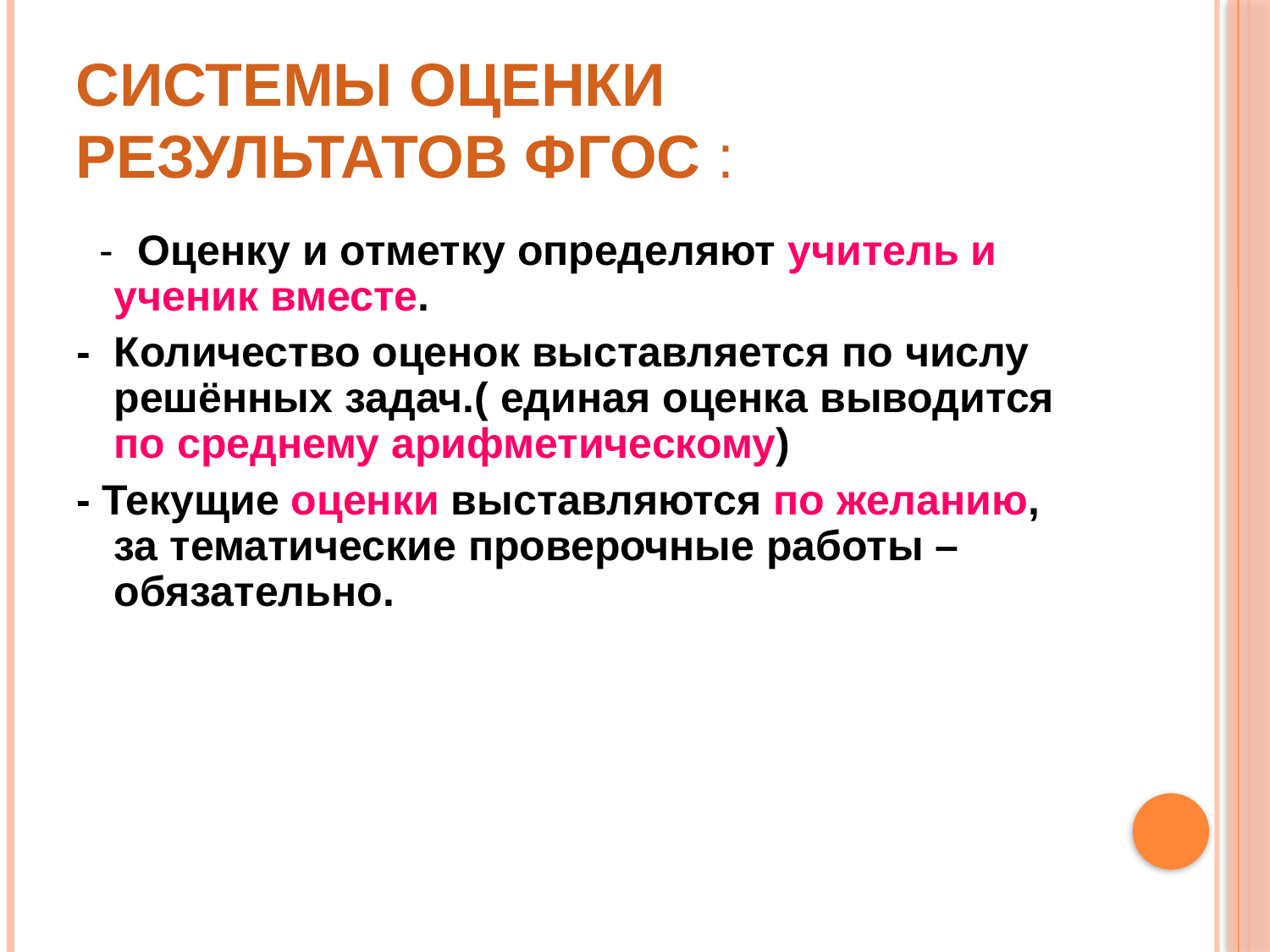

# Системы оценки результатов ФГОС :
  -  Оценку и отметку определяют учитель и ученик вместе.
-  Количество оценок выставляется по числу решённых задач.( единая оценка выводится по среднему арифметическому)
- Текущие оценки выставляются по желанию, за тематические проверочные работы – обязательно.